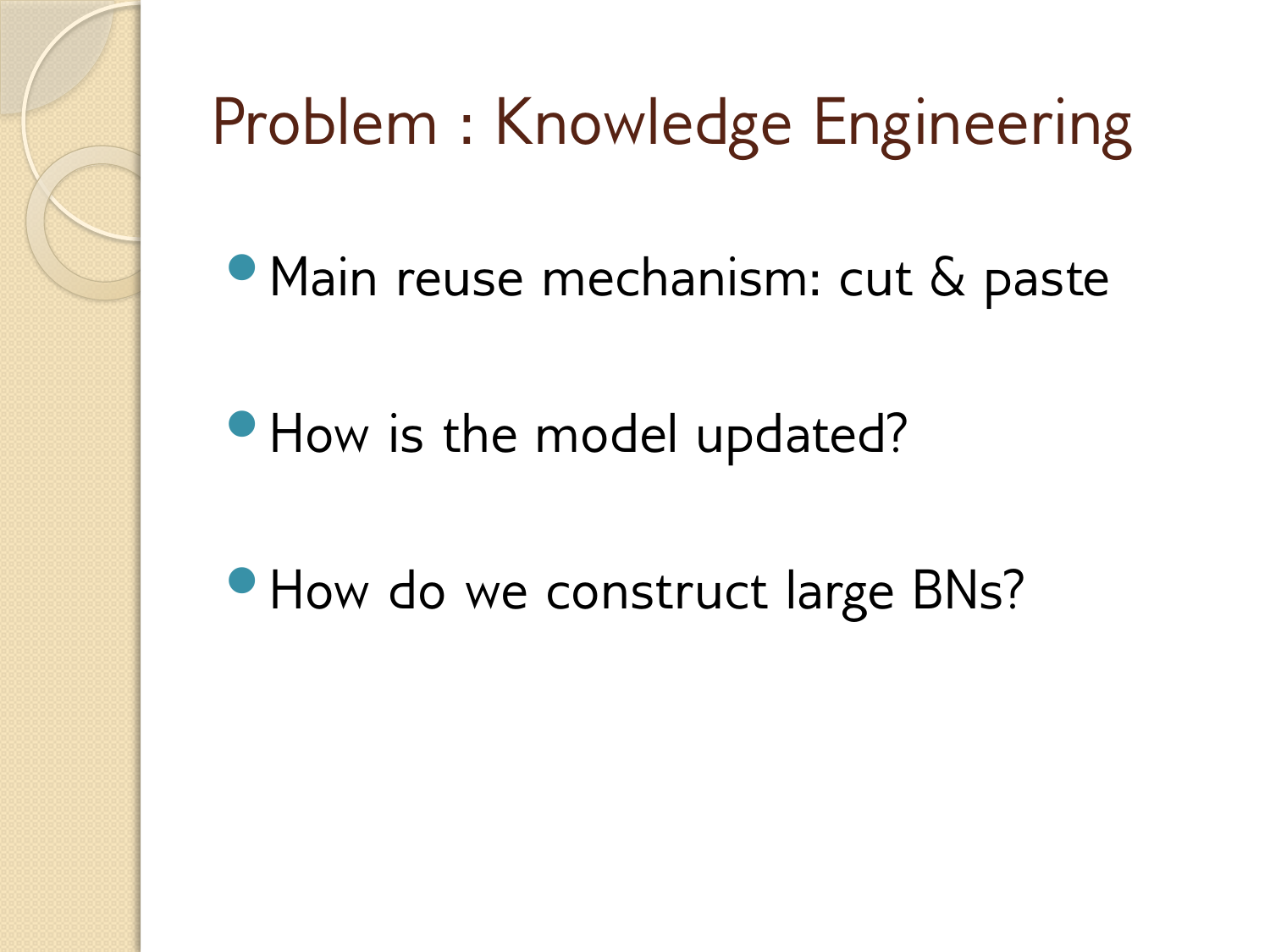

# Problem : Knowledge Engineering
Main reuse mechanism: cut & paste

How is the model updated?

How do we construct large BNs?